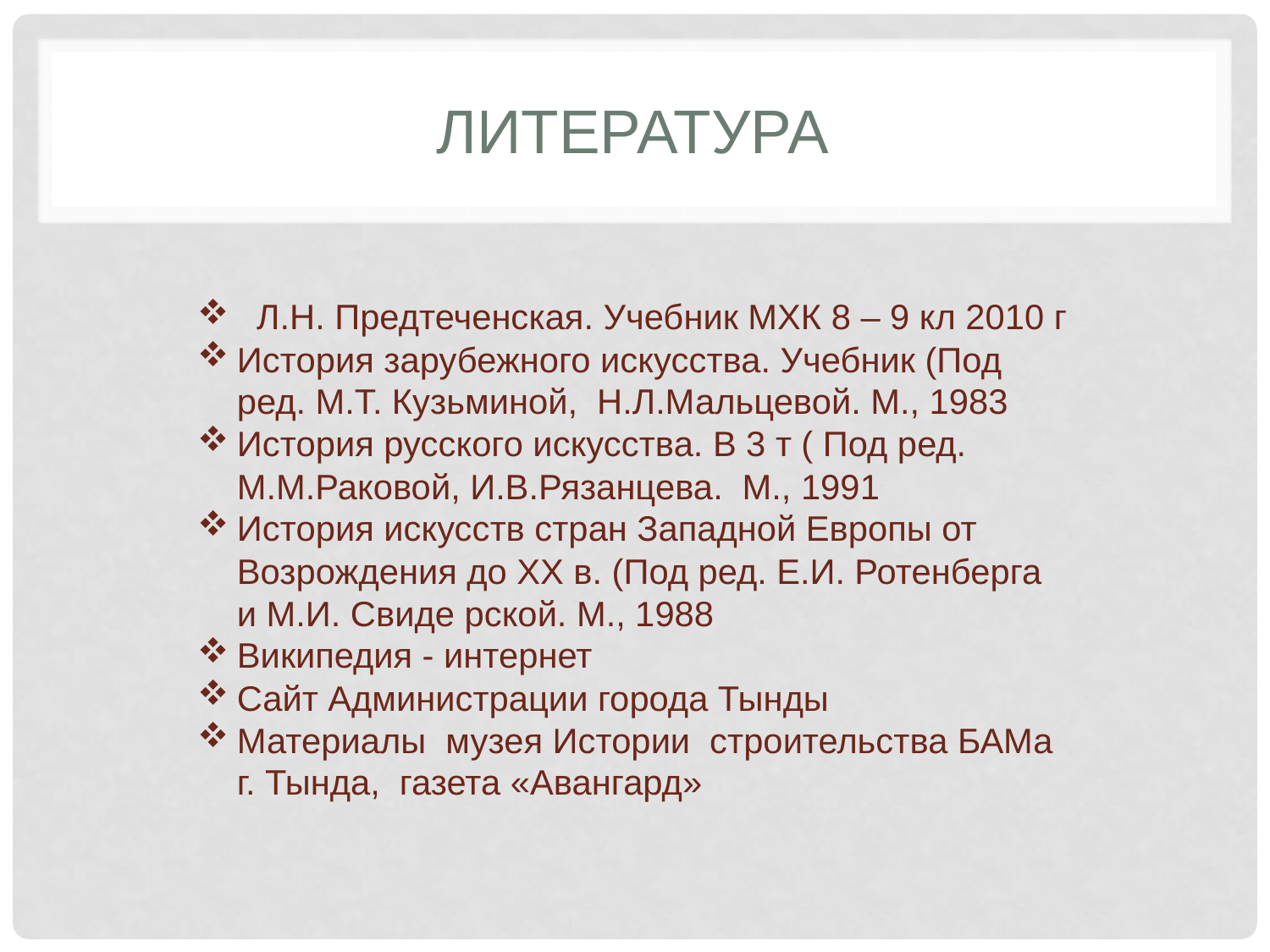

# Литература

  Л.Н. Предтеченская. Учебник МХК 8 – 9 кл 2010 г
История зарубежного искусства. Учебник (Под ред. М.Т. Кузьминой,  Н.Л.Мальцевой. М., 1983
История русского искусства. В 3 т ( Под ред. М.М.Раковой, И.В.Рязанцева.  М., 1991
История искусств стран Западной Европы от Возрождения до ХХ в. (Под ред. Е.И. Ротенберга и М.И. Свиде рской. М., 1988
Википедия - интернет
Сайт Администрации города Тынды
Материалы  музея Истории  строительства БАМа г. Тында,  газета «Авангард»